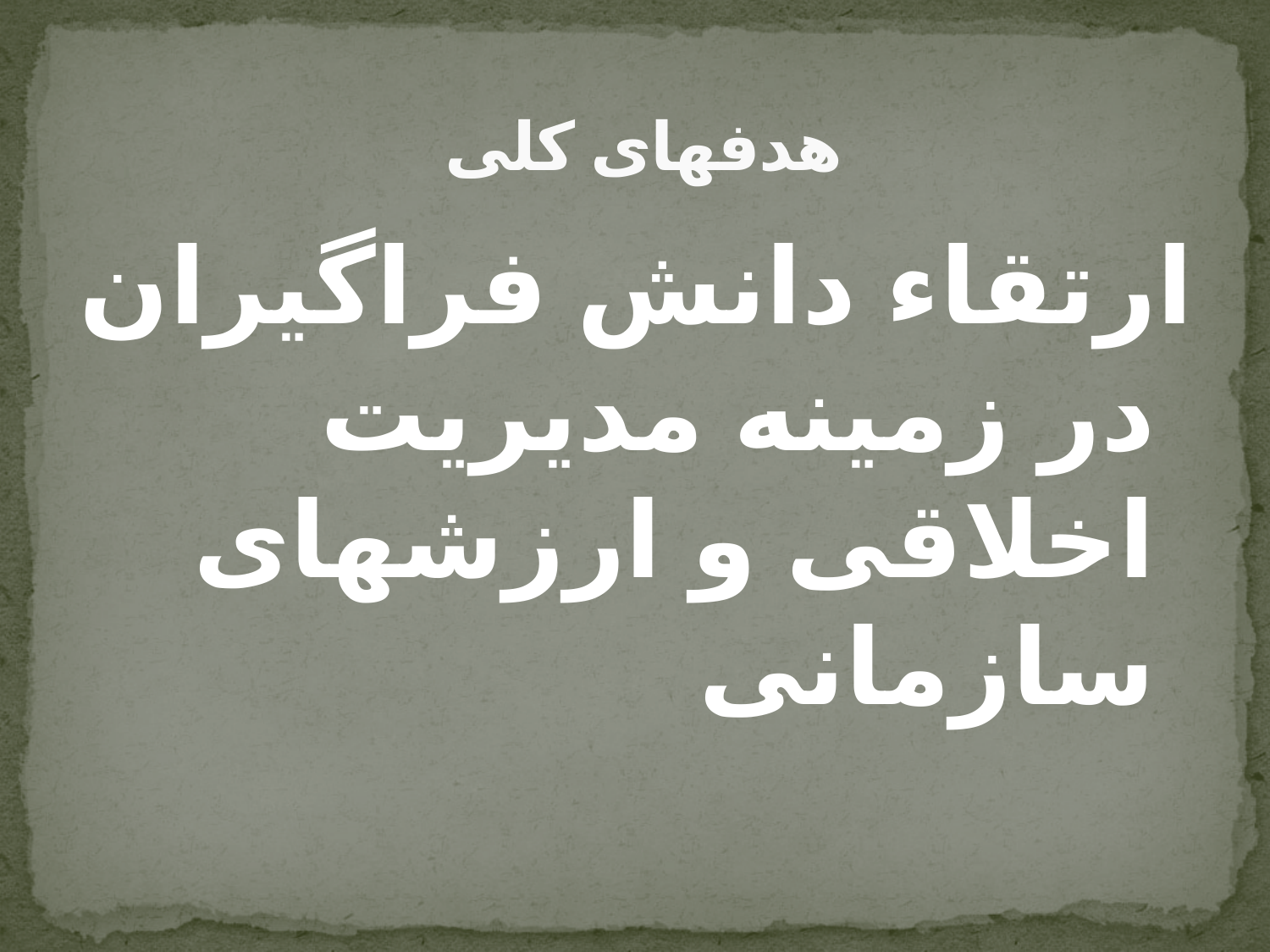

# هدفهای کلی
ارتقاء دانش فراگیران در زمینه مدیریت اخلاقی و ارزشهای سازمانی